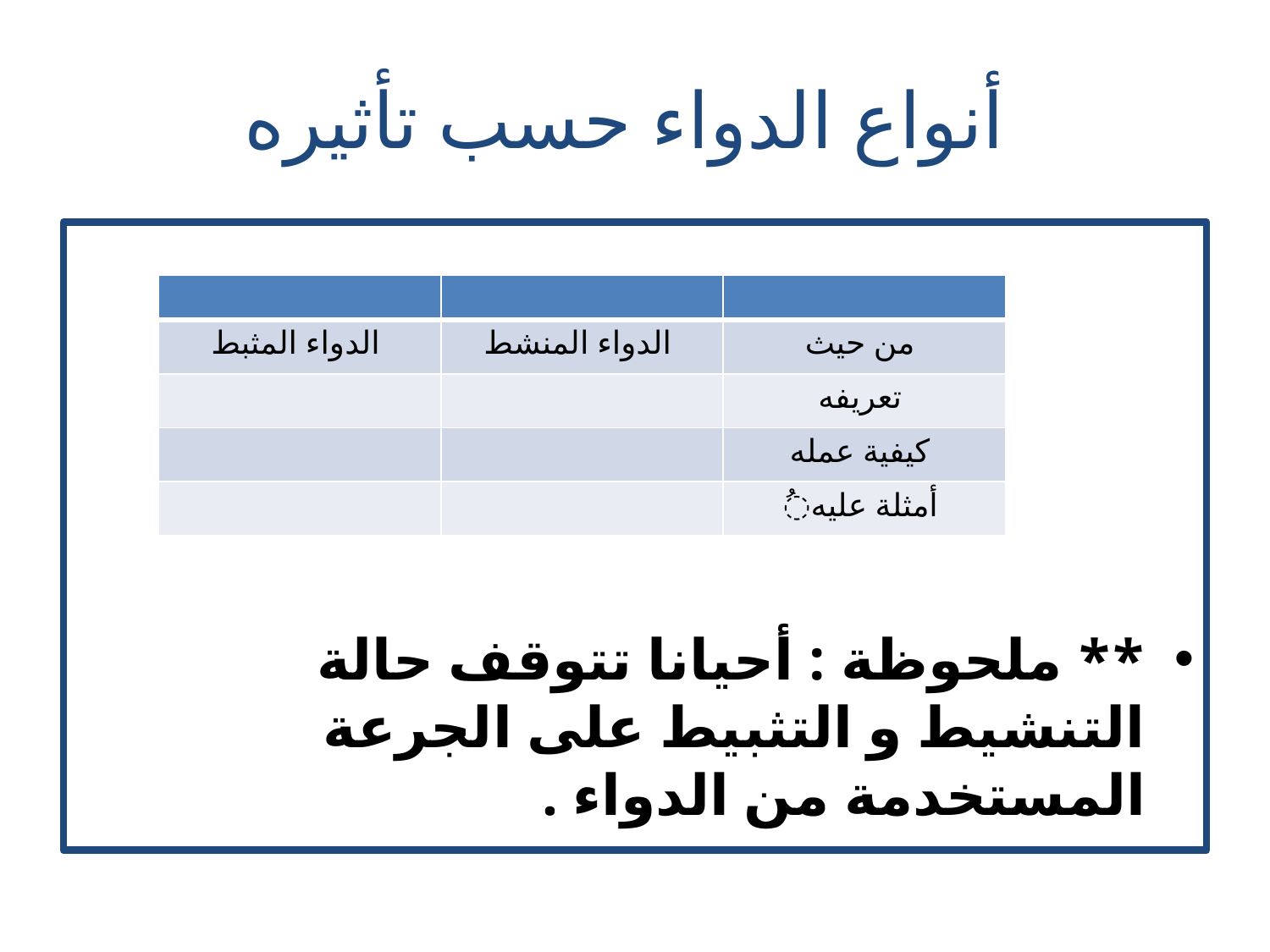

# أنواع الدواء حسب تأثيره

** ملحوظة : أحيانا تتوقف حالة التنشيط و التثبيط على الجرعة المستخدمة من الدواء .

|  |  |  |
| --- | --- | --- |
| الدواء المثبط | الدواء المنشط | من حيث |
|  |  | تعريفه |
|  |  | كيفية عمله |
|  |  | ُأمثلة عليه |